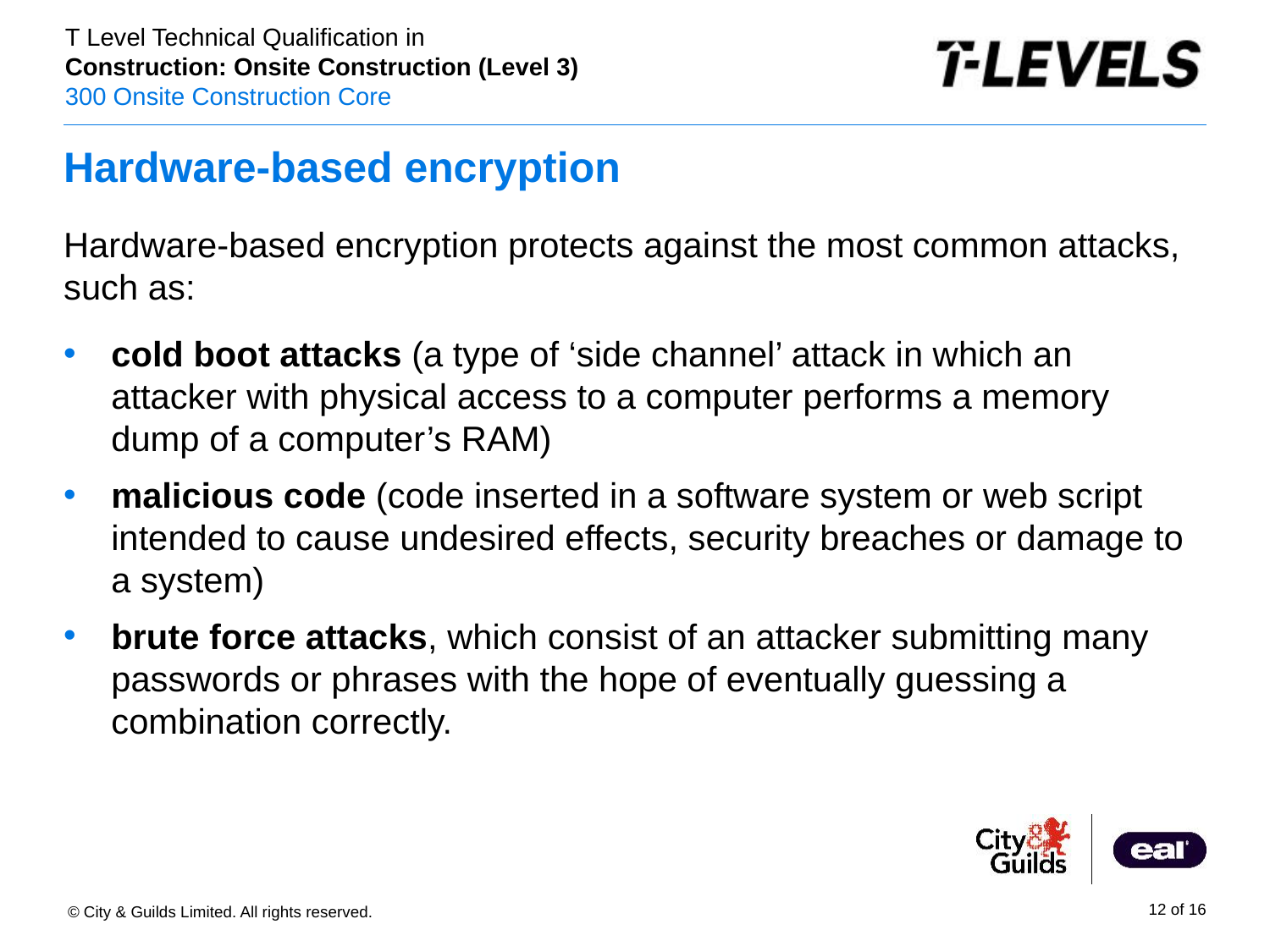

# Hardware-based encryption
Hardware-based encryption protects against the most common attacks, such as:
cold boot attacks (a type of ‘side channel’ attack in which an attacker with physical access to a computer performs a memory dump of a computer’s RAM)
malicious code (code inserted in a software system or web script intended to cause undesired effects, security breaches or damage to a system)
brute force attacks, which consist of an attacker submitting many passwords or phrases with the hope of eventually guessing a combination correctly.